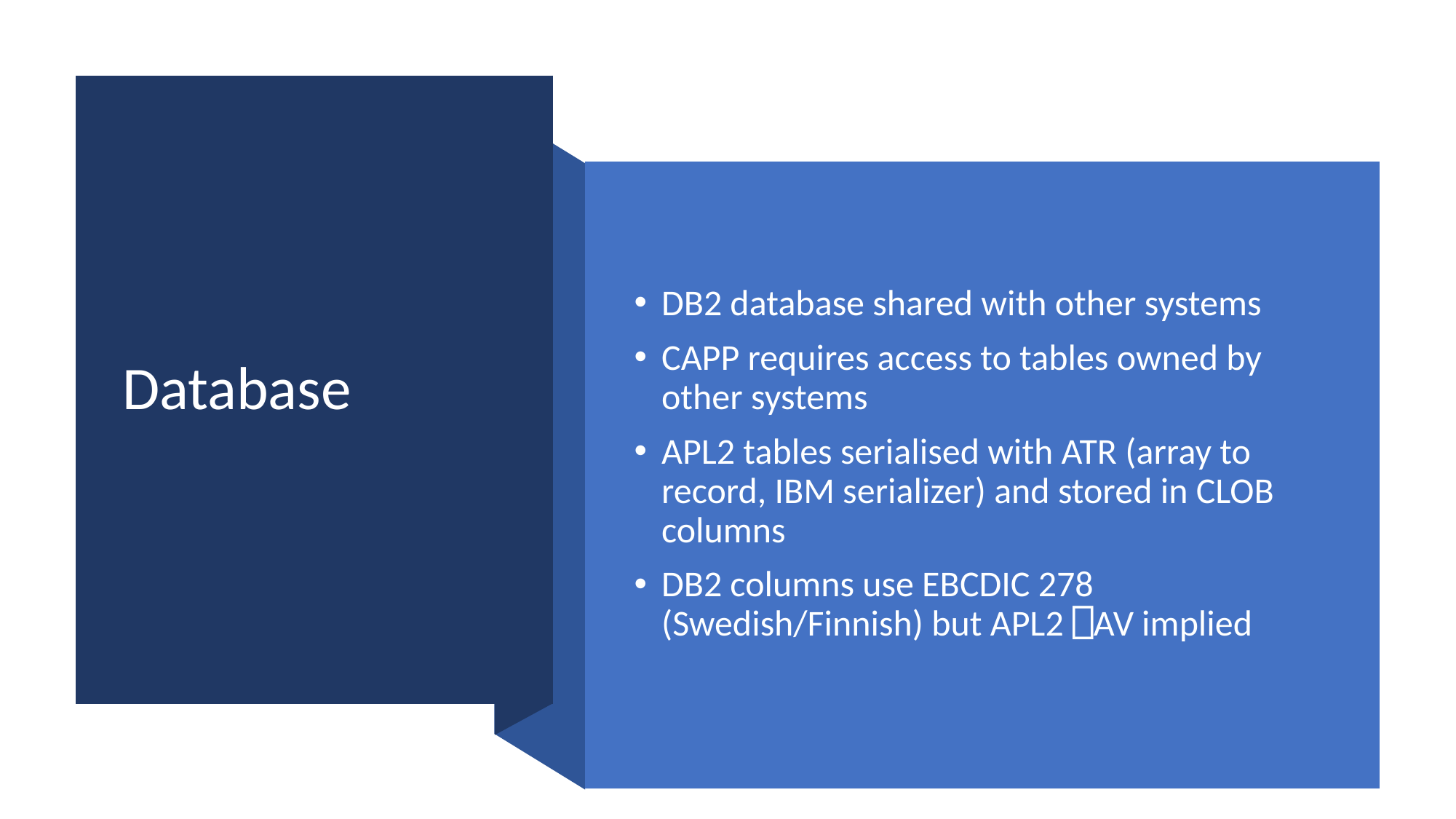

# Database

DB2 database shared with other systems
CAPP requires access to tables owned by other systems
APL2 tables serialised with ATR (array to record, IBM serializer) and stored in CLOB columns
DB2 columns use EBCDIC 278 (Swedish/Finnish) but APL2 ⎕AV implied